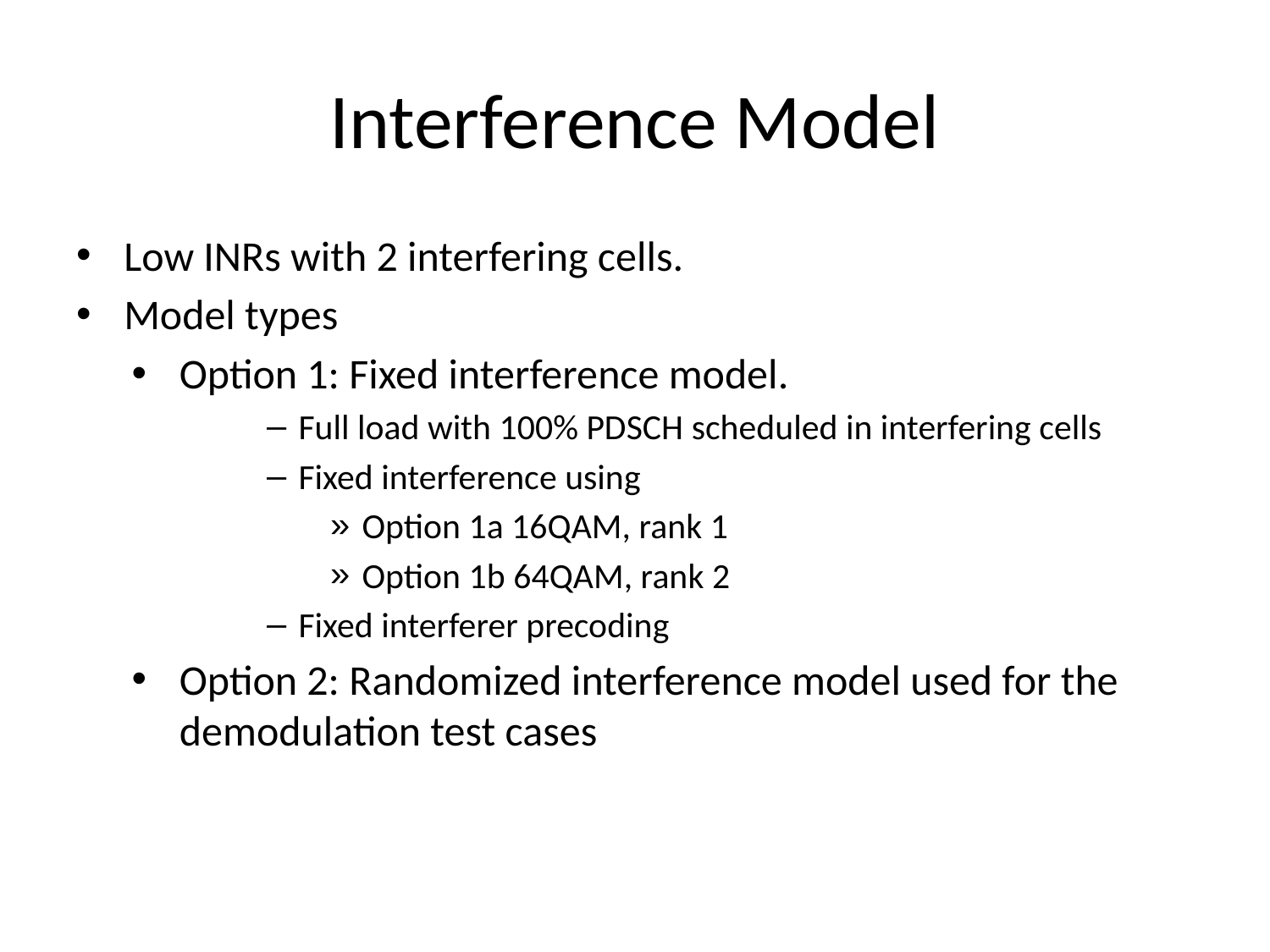

# Interference Model
Low INRs with 2 interfering cells.
Model types
Option 1: Fixed interference model.
Full load with 100% PDSCH scheduled in interfering cells
Fixed interference using
Option 1a 16QAM, rank 1
Option 1b 64QAM, rank 2
Fixed interferer precoding
Option 2: Randomized interference model used for the demodulation test cases